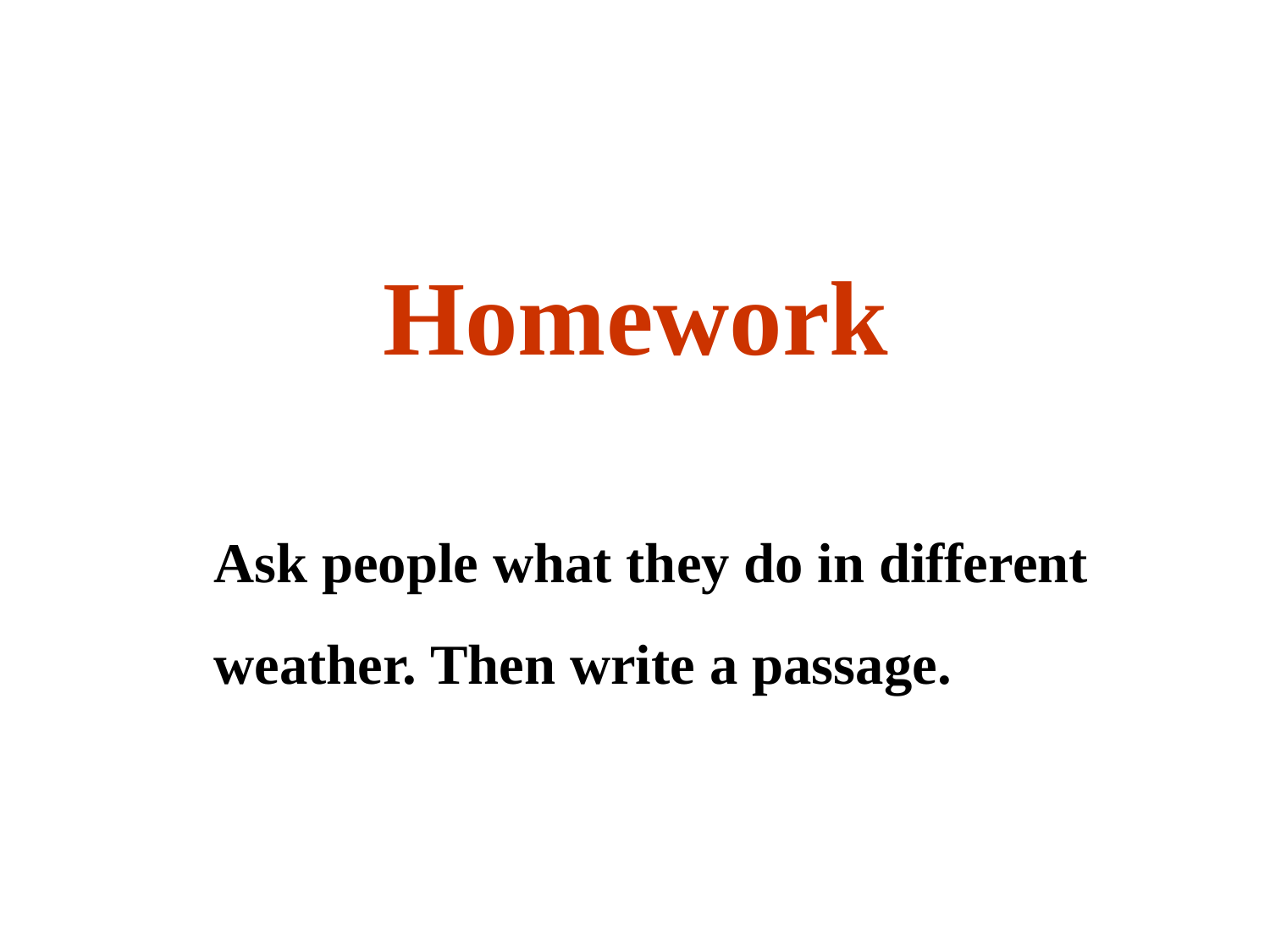

Homework
Ask people what they do in different weather. Then write a passage.